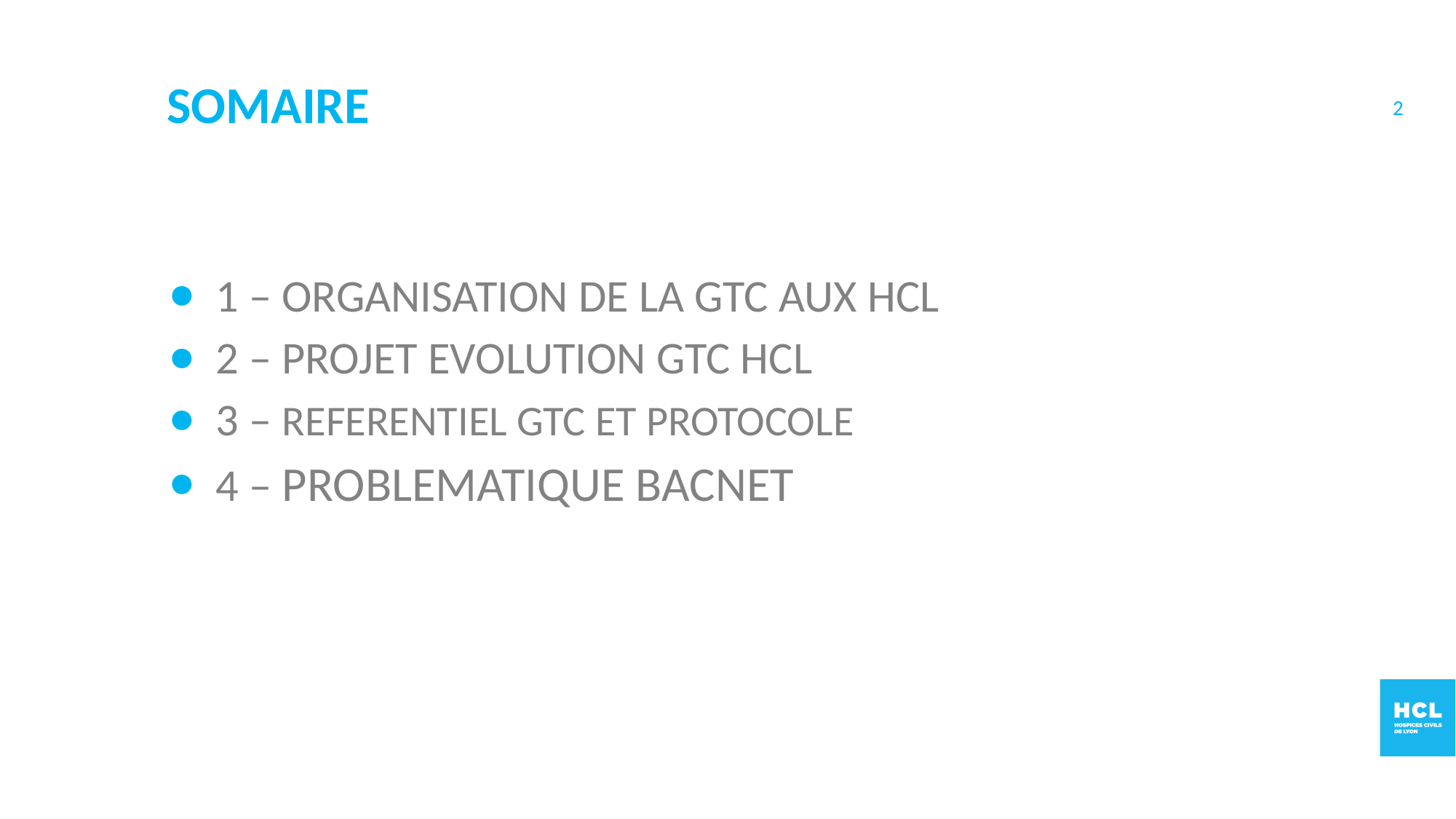

2
SOMAIRE
1 – ORGANISATION DE LA GTC AUX HCL
2 – PROJET EVOLUTION GTC HCL
3 – REFERENTIEL GTC ET PROTOCOLE
4 – PROBLEMATIQUE BACNET